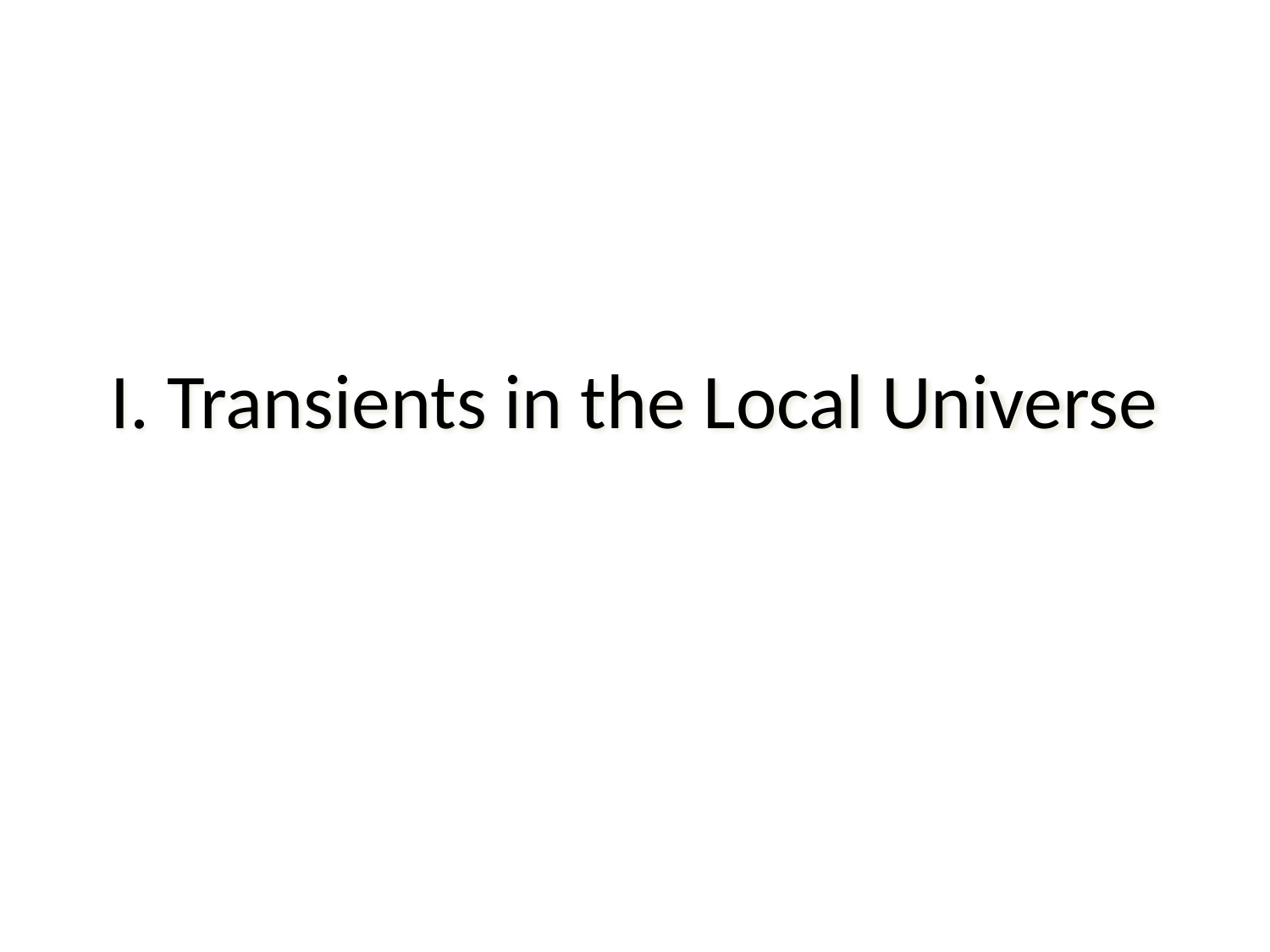

# I. Transients in the Local Universe